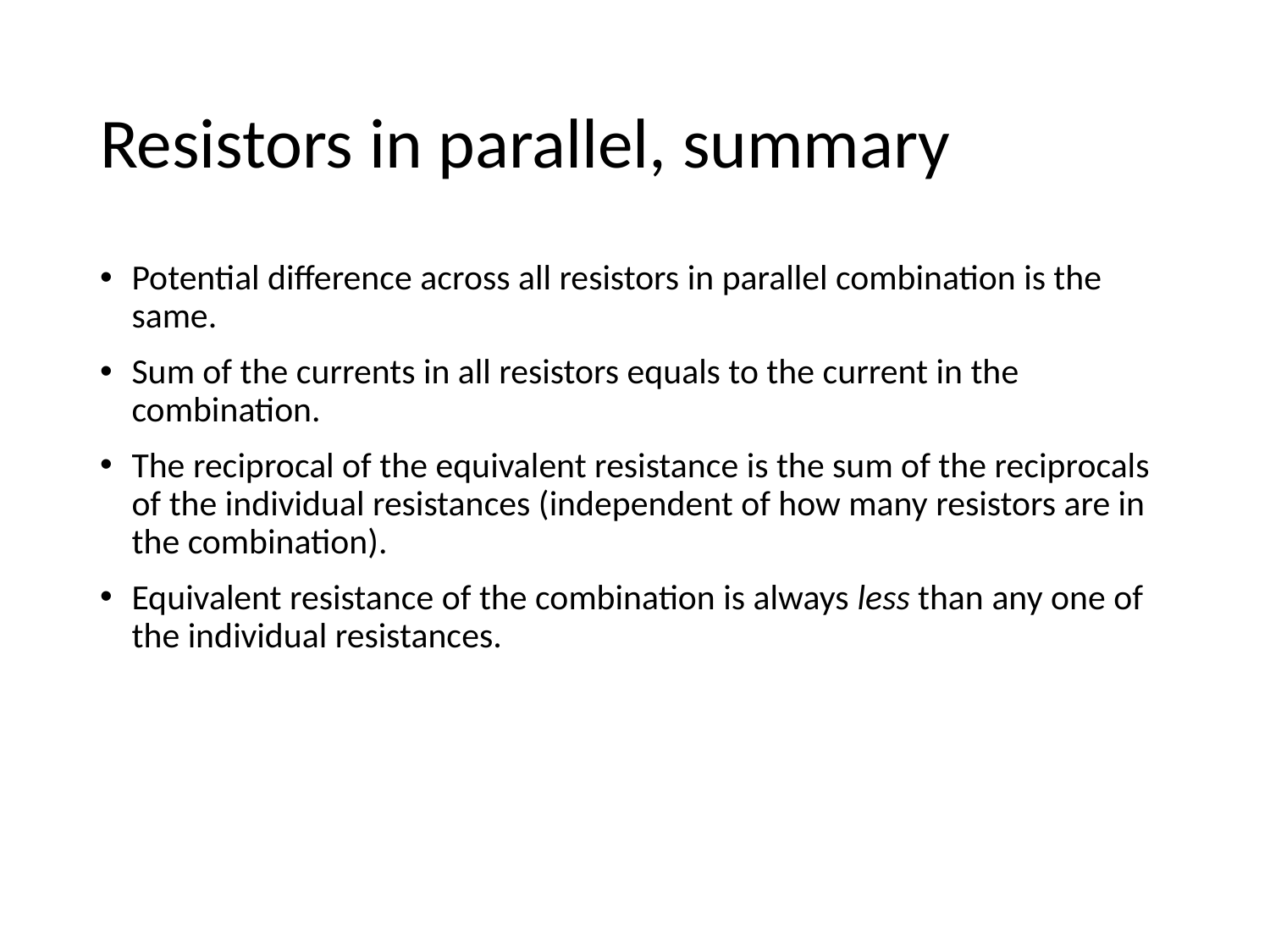

# Resistors in parallel, summary
Potential difference across all resistors in parallel combination is the same.
Sum of the currents in all resistors equals to the current in the combination.
The reciprocal of the equivalent resistance is the sum of the reciprocals of the individual resistances (independent of how many resistors are in the combination).
Equivalent resistance of the combination is always less than any one of the individual resistances.